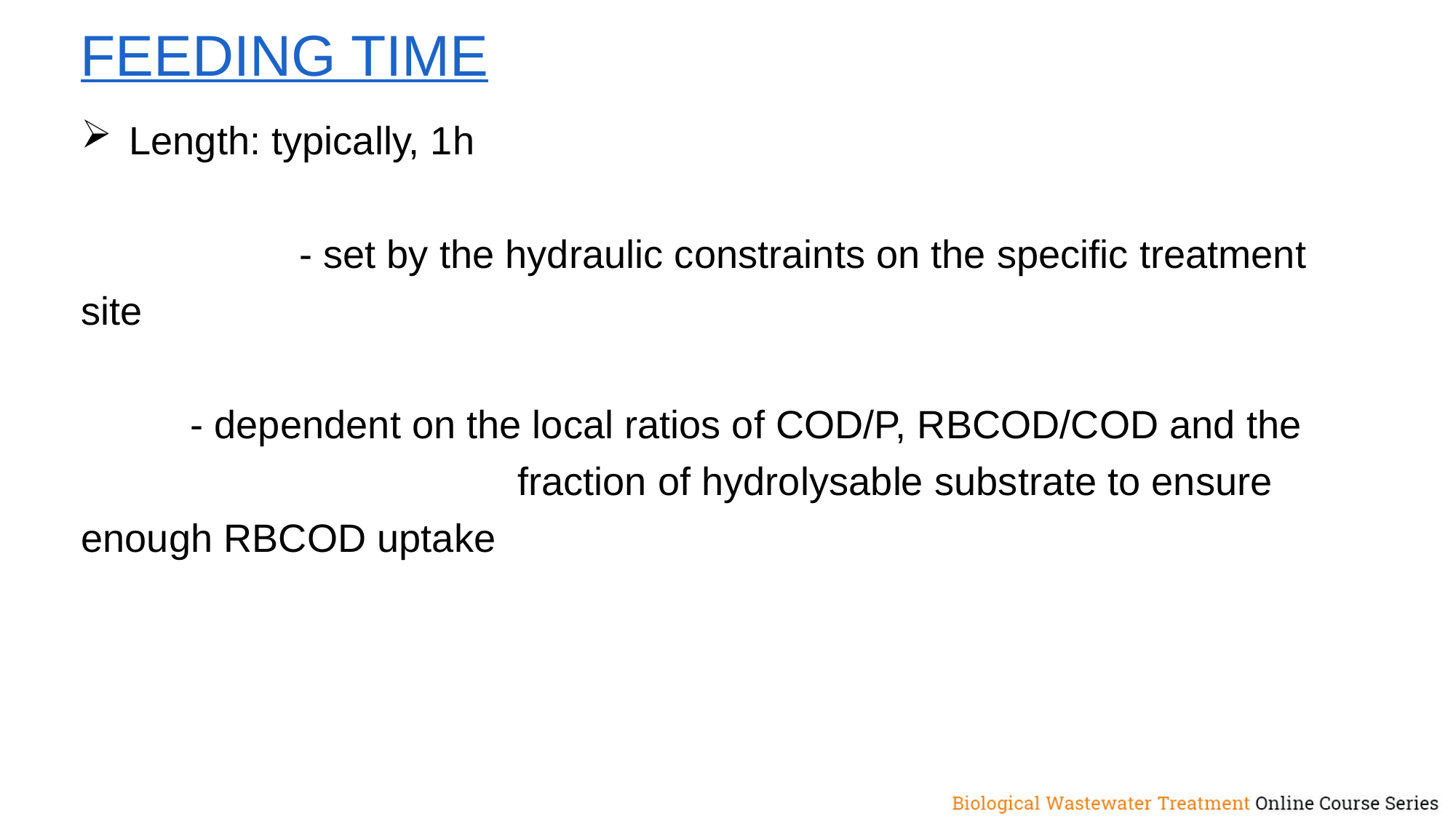

FEEDING TIME
Length: typically, 1h

		- set by the hydraulic constraints on the specific treatment site

     	- dependent on the local ratios of COD/P, RBCOD/COD and the 				fraction of hydrolysable substrate to ensure enough RBCOD uptake